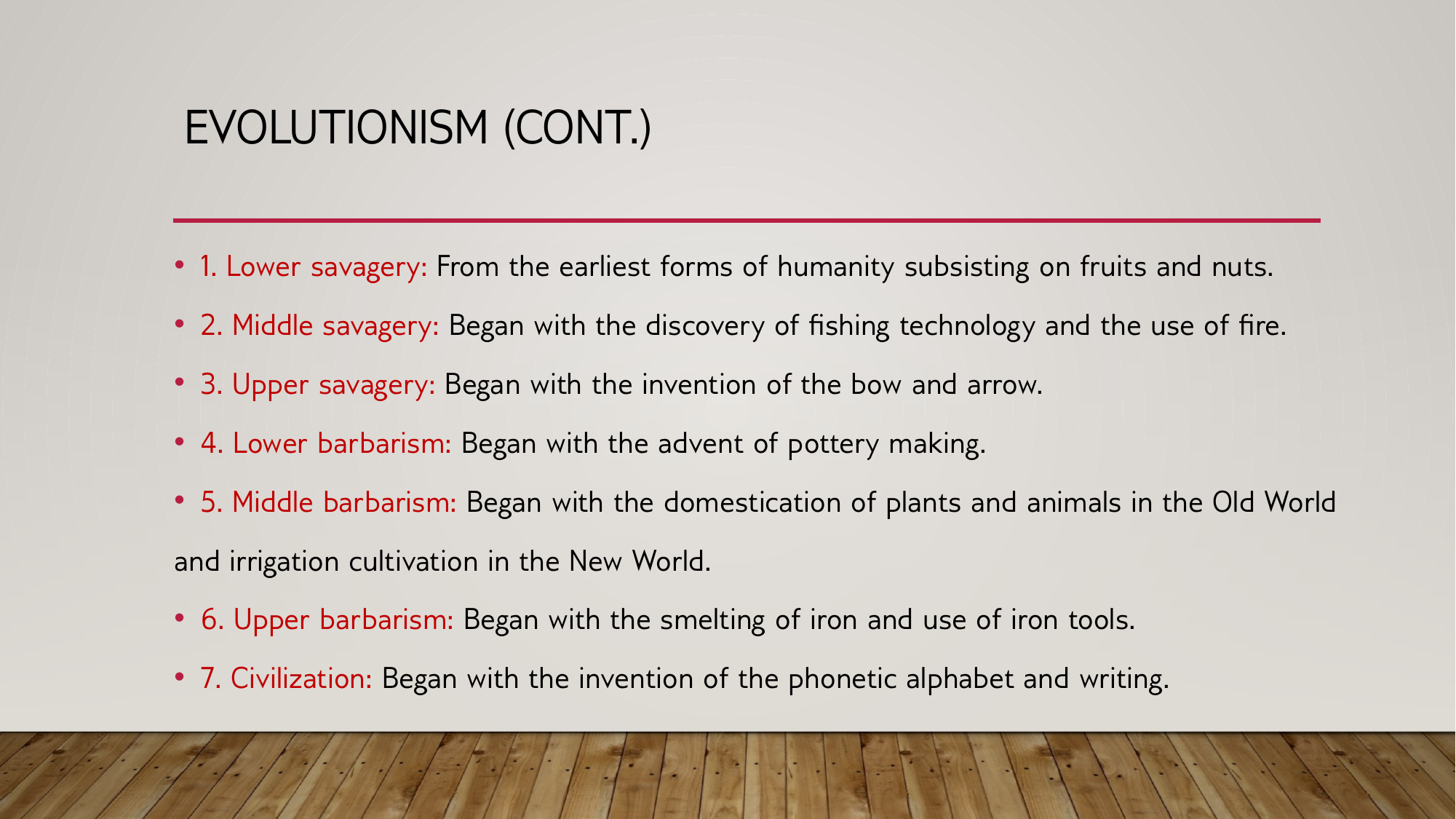

# Evolutionism (Cont.)

1. Lower savagery: From the earliest forms of humanity subsisting on fruits and nuts.
2. Middle savagery: Began with the discovery of fishing technology and the use of fire.
3. Upper savagery: Began with the invention of the bow and arrow.
4. Lower barbarism: Began with the advent of pottery making.
5. Middle barbarism: Began with the domestication of plants and animals in the Old World
and irrigation cultivation in the New World.
6. Upper barbarism: Began with the smelting of iron and use of iron tools.
7. Civilization: Began with the invention of the phonetic alphabet and writing.